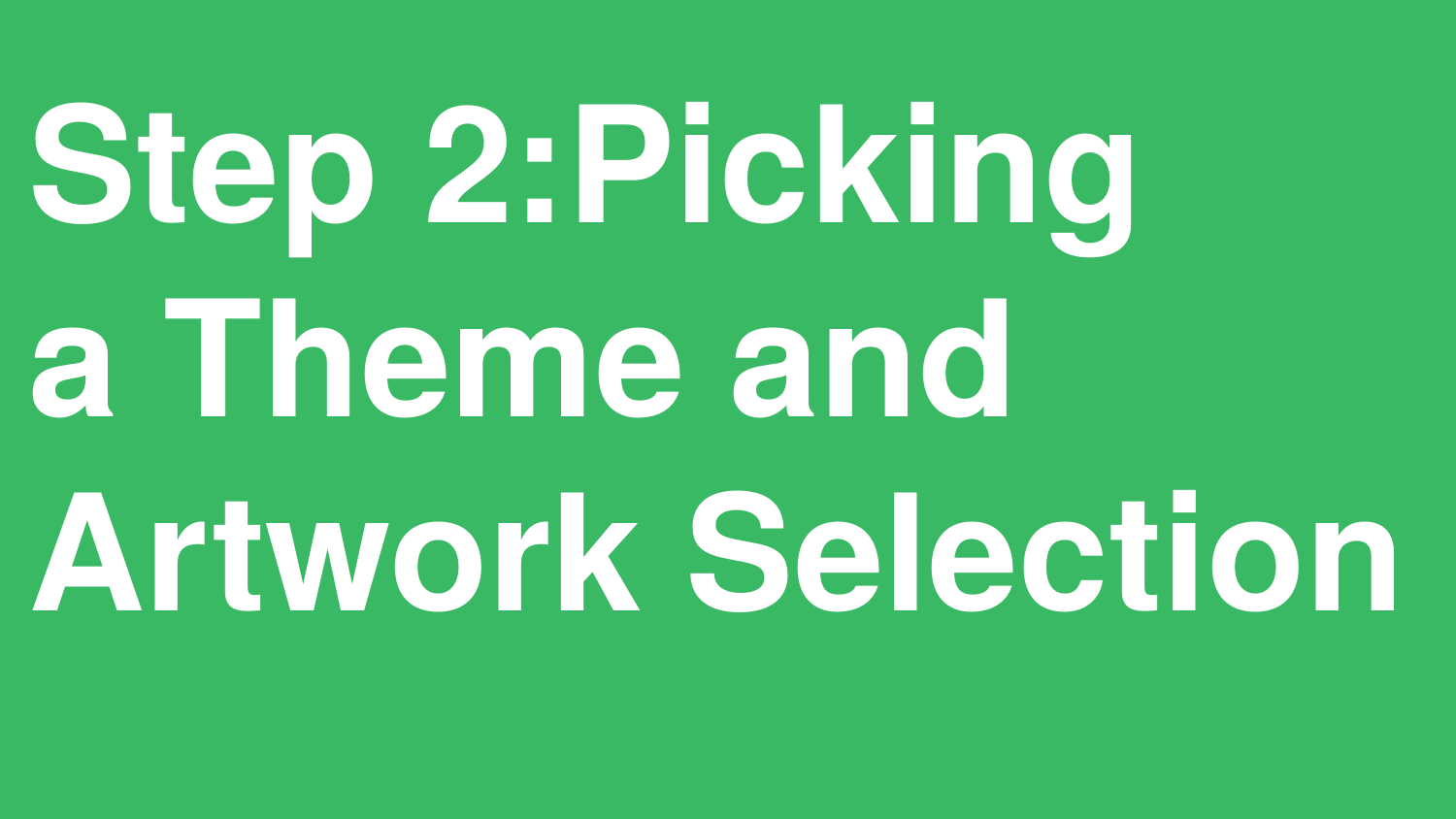

Step 2:Picking
a Theme and Artwork Selection